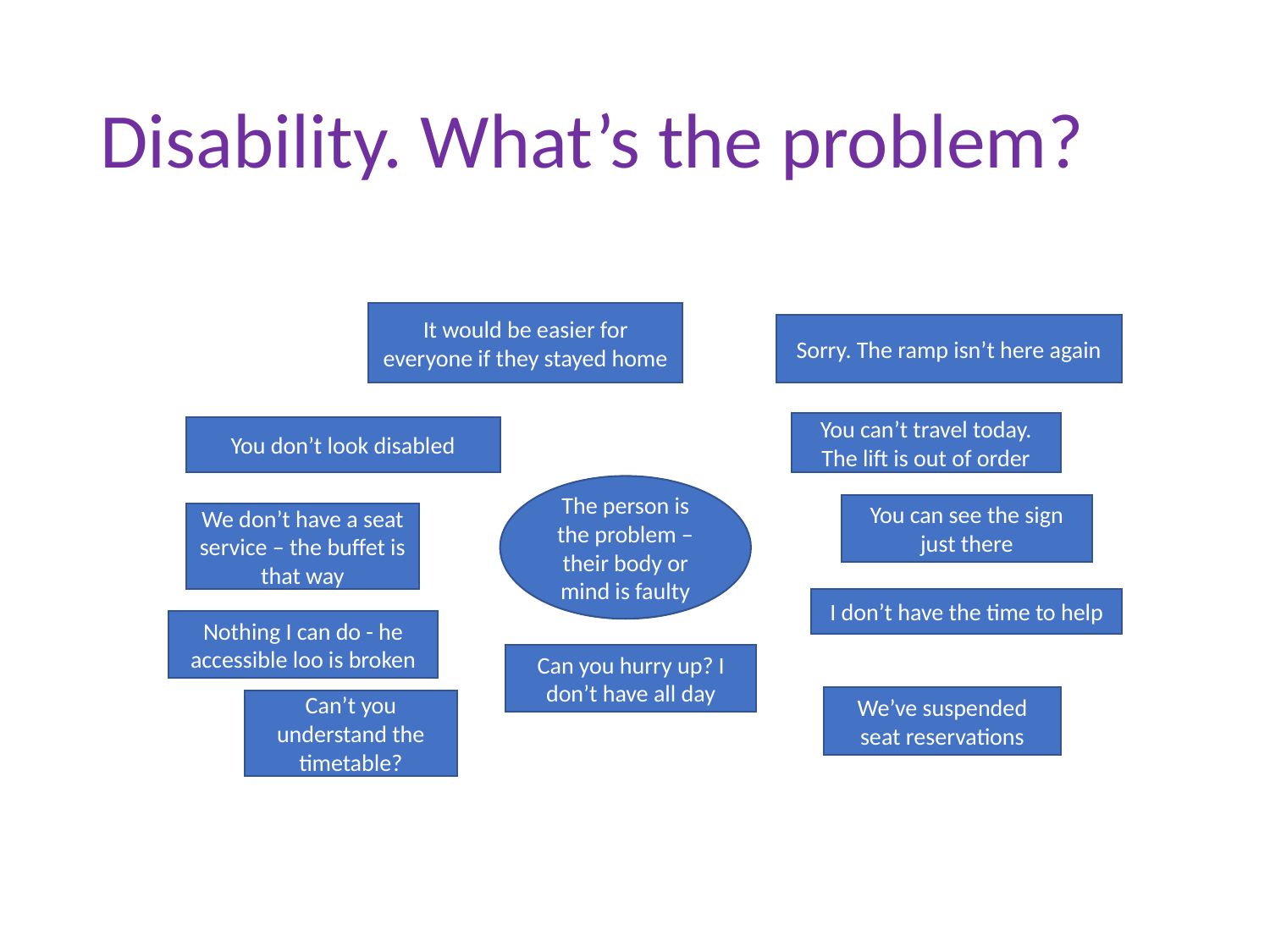

# Disability. What’s the problem?

It would be easier for everyone if they stayed home
Sorry. The ramp isn’t here again
You can’t travel today. The lift is out of order
You don’t look disabled
The person is the problem – their body or mind is faulty
You can see the sign just there
We don’t have a seat service – the buffet is that way
I don’t have the time to help
Nothing I can do - he accessible loo is broken
Can you hurry up? I don’t have all day
We’ve suspended seat reservations
Can’t you understand the timetable?